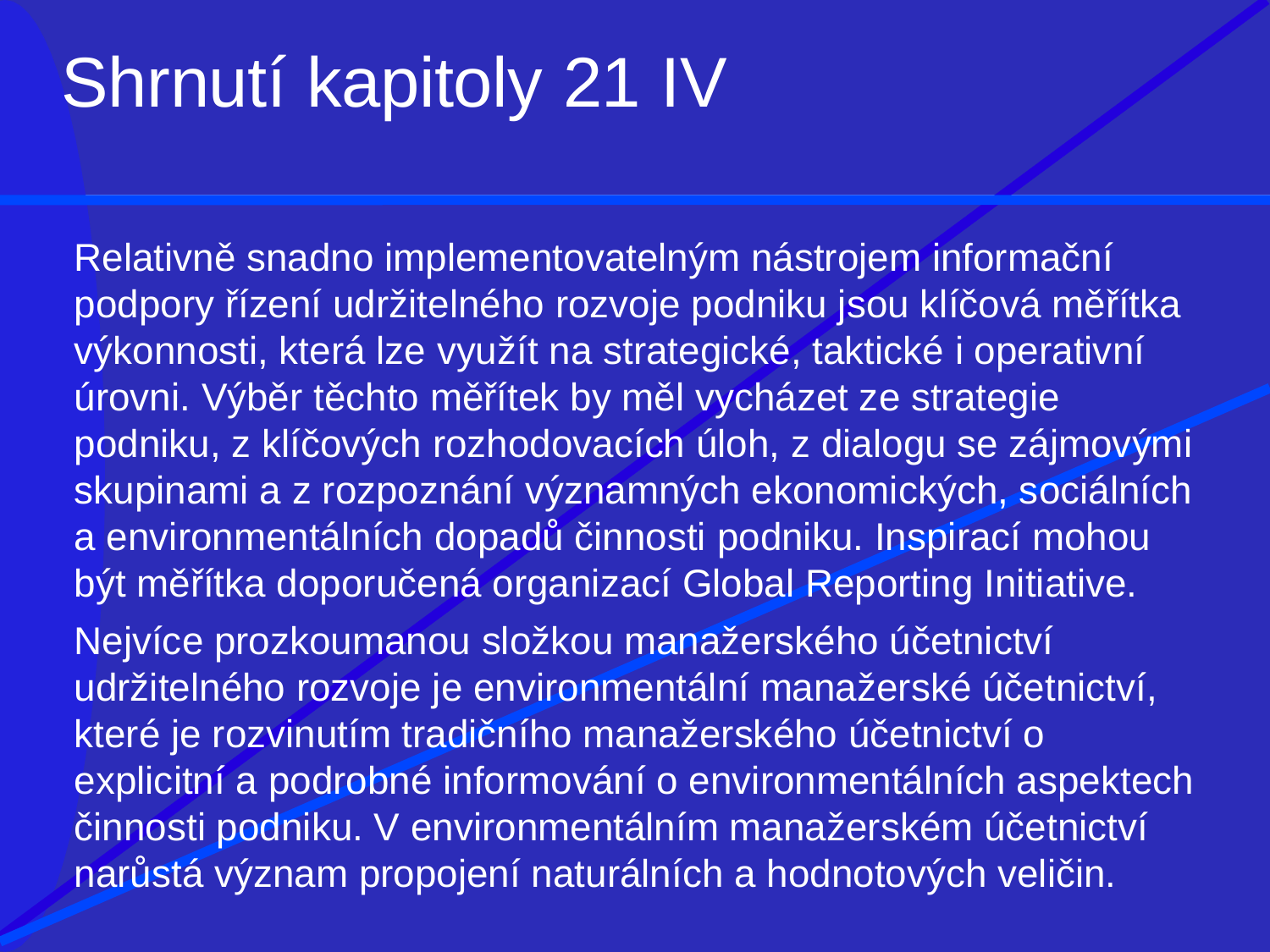

# Shrnutí kapitoly 21 IV
Relativně snadno implementovatelným nástrojem informační podpory řízení udržitelného rozvoje podniku jsou klíčová měřítka výkonnosti, která lze využít na strategické, taktické i operativní úrovni. Výběr těchto měřítek by měl vycházet ze strategie podniku, z klíčových rozhodovacích úloh, z dialogu se zájmovými skupinami a z rozpoznání významných ekonomických, sociálních a environmentálních dopadů činnosti podniku. Inspirací mohou být měřítka doporučená organizací Global Reporting Initiative.
Nejvíce prozkoumanou složkou manažerského účetnictví udržitelného rozvoje je environmentální manažerské účetnictví, které je rozvinutím tradičního manažerského účetnictví o explicitní a podrobné informování o environmentálních aspektech činnosti podniku. V environmentálním manažerském účetnictví narůstá význam propojení naturálních a hodnotových veličin.